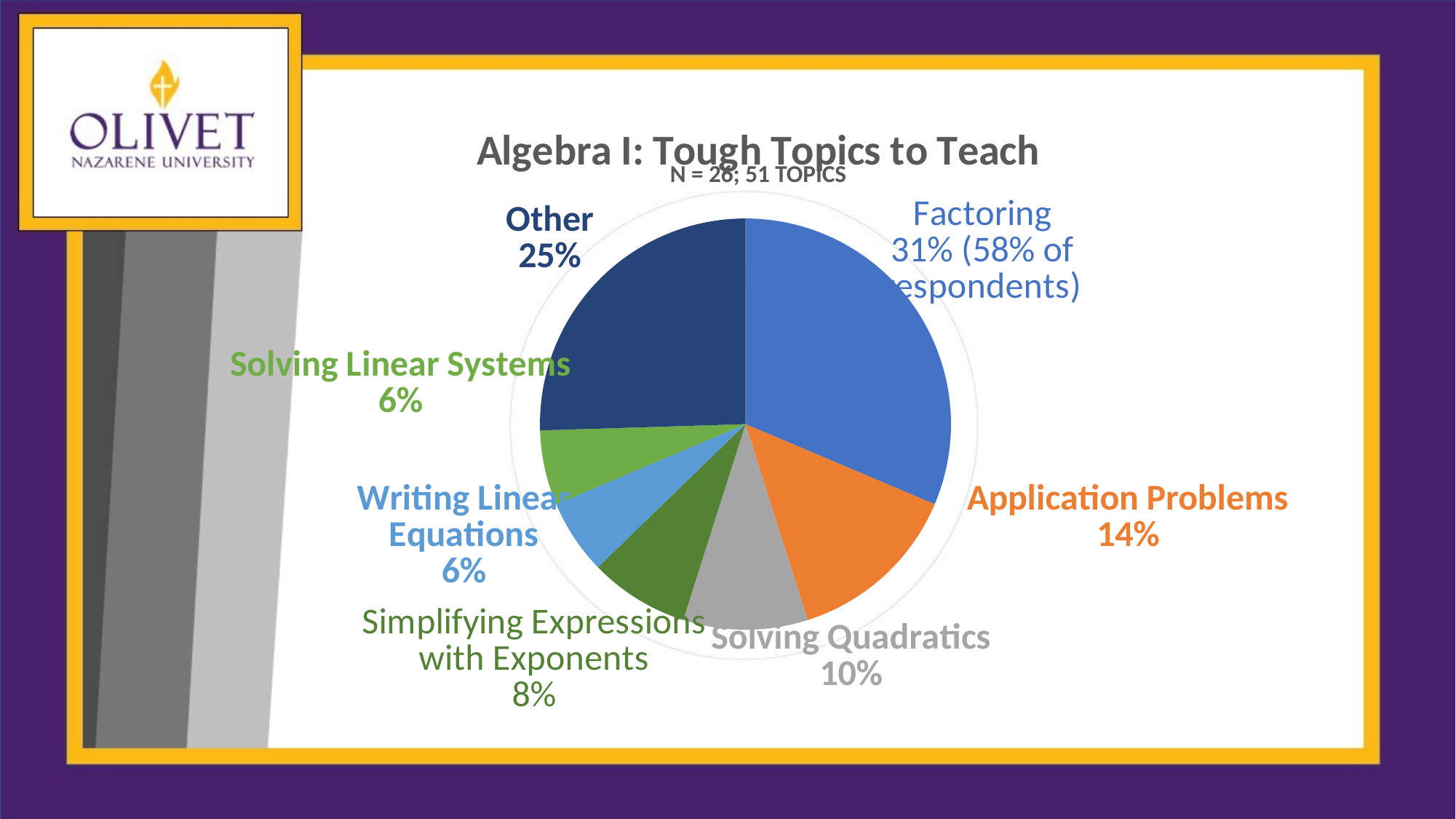

### Chart: Algebra I: Tough Topics to Teach

| Category |  |
|---|---|
| Factoring | 16.0 |
| Application Problems | 7.0 |
| Solving Quadratics | 5.0 |
| Simplifying Expressions with Exponents | 4.0 |
| Writing Linear Equations | 3.0 |
| Solving Linear Systems | 3.0 |
| Other | 13.0 |
N = 26; 51 topics